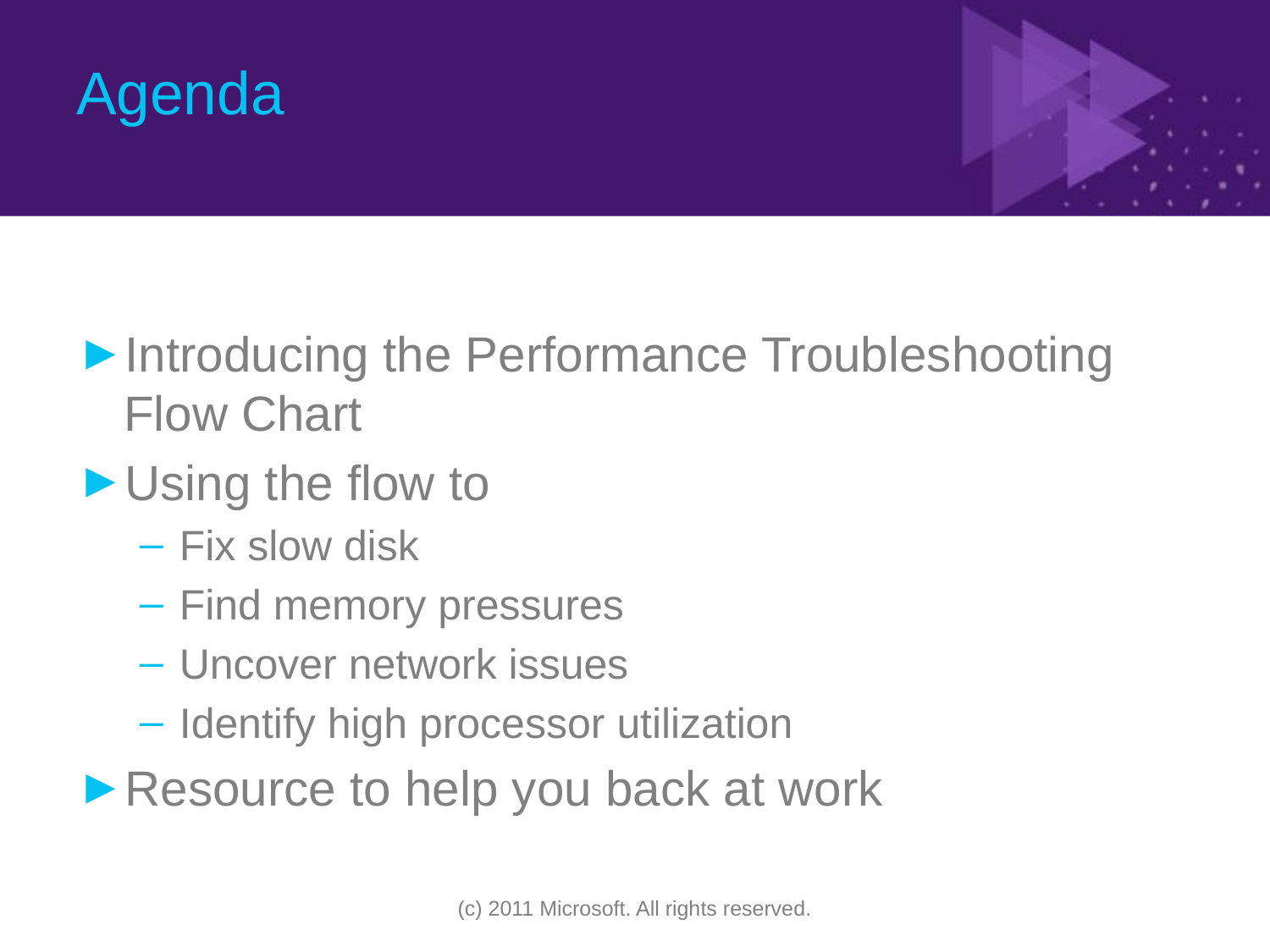

# Agenda
Introducing the Performance Troubleshooting Flow Chart
Using the flow to
Fix slow disk
Find memory pressures
Uncover network issues
Identify high processor utilization
Resource to help you back at work

(c) 2011 Microsoft. All rights reserved.